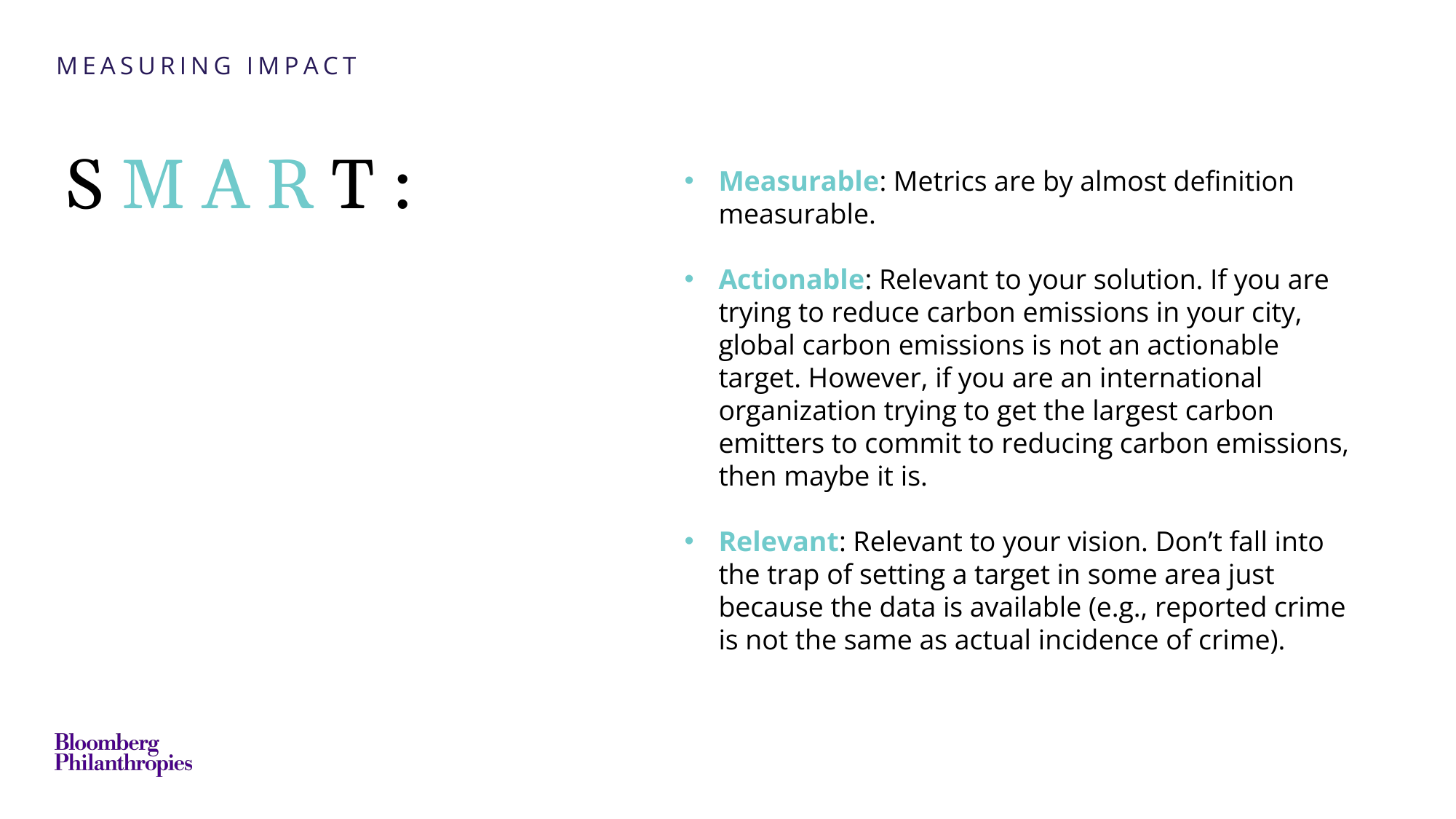

MEASURING IMPACT
S M A R T :
Measurable: Metrics are by almost definition measurable.

Actionable: Relevant to your solution. If you are trying to reduce carbon emissions in your city, global carbon emissions is not an actionable target. However, if you are an international organization trying to get the largest carbon emitters to commit to reducing carbon emissions, then maybe it is.

Relevant: Relevant to your vision. Don’t fall into the trap of setting a target in some area just because the data is available (e.g., reported crime is not the same as actual incidence of crime).